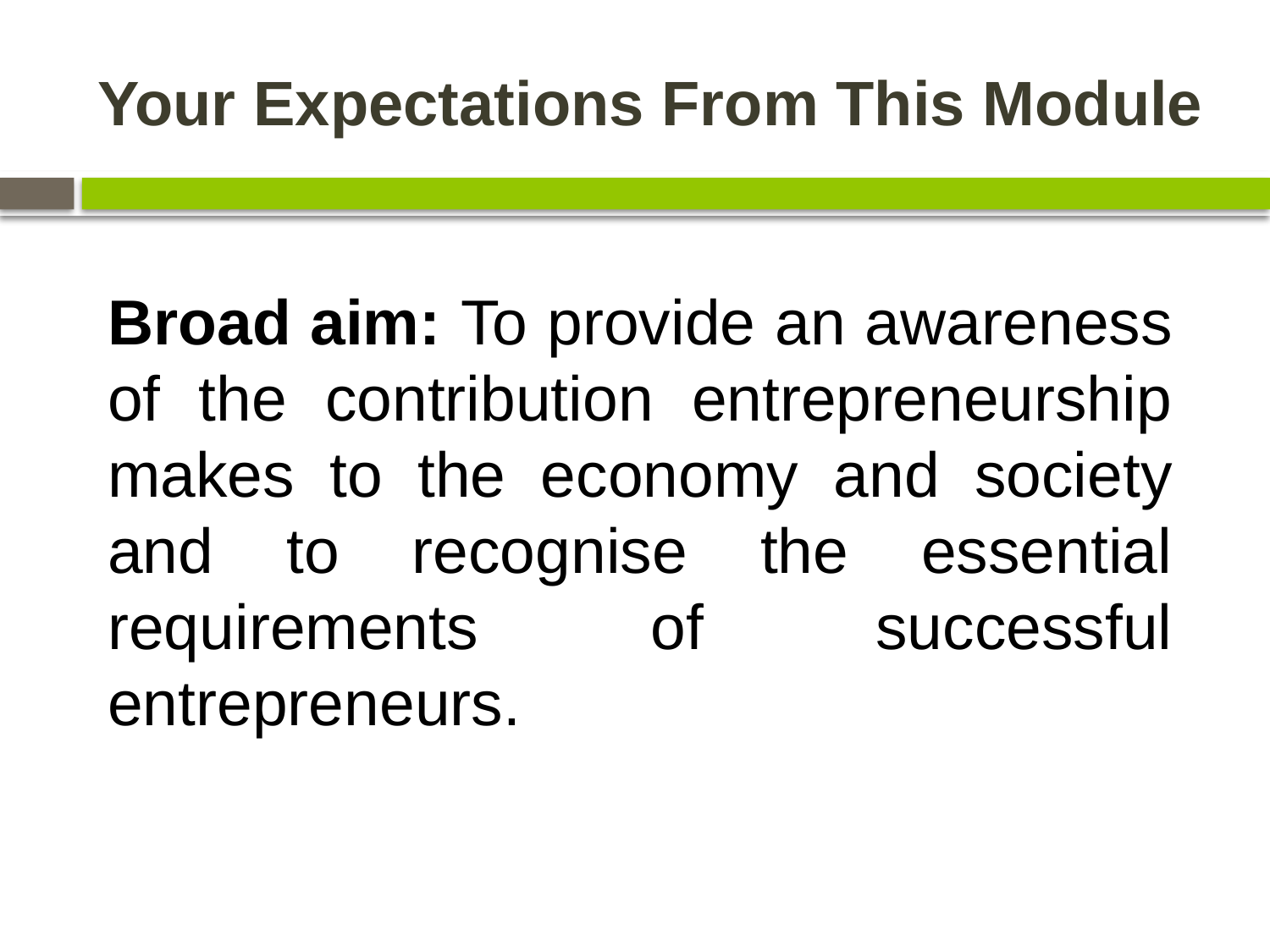

# Your Expectations From This Module
Broad aim: To provide an awareness of the contribution entrepreneurship makes to the economy and society and to recognise the essential requirements of successful entrepreneurs.